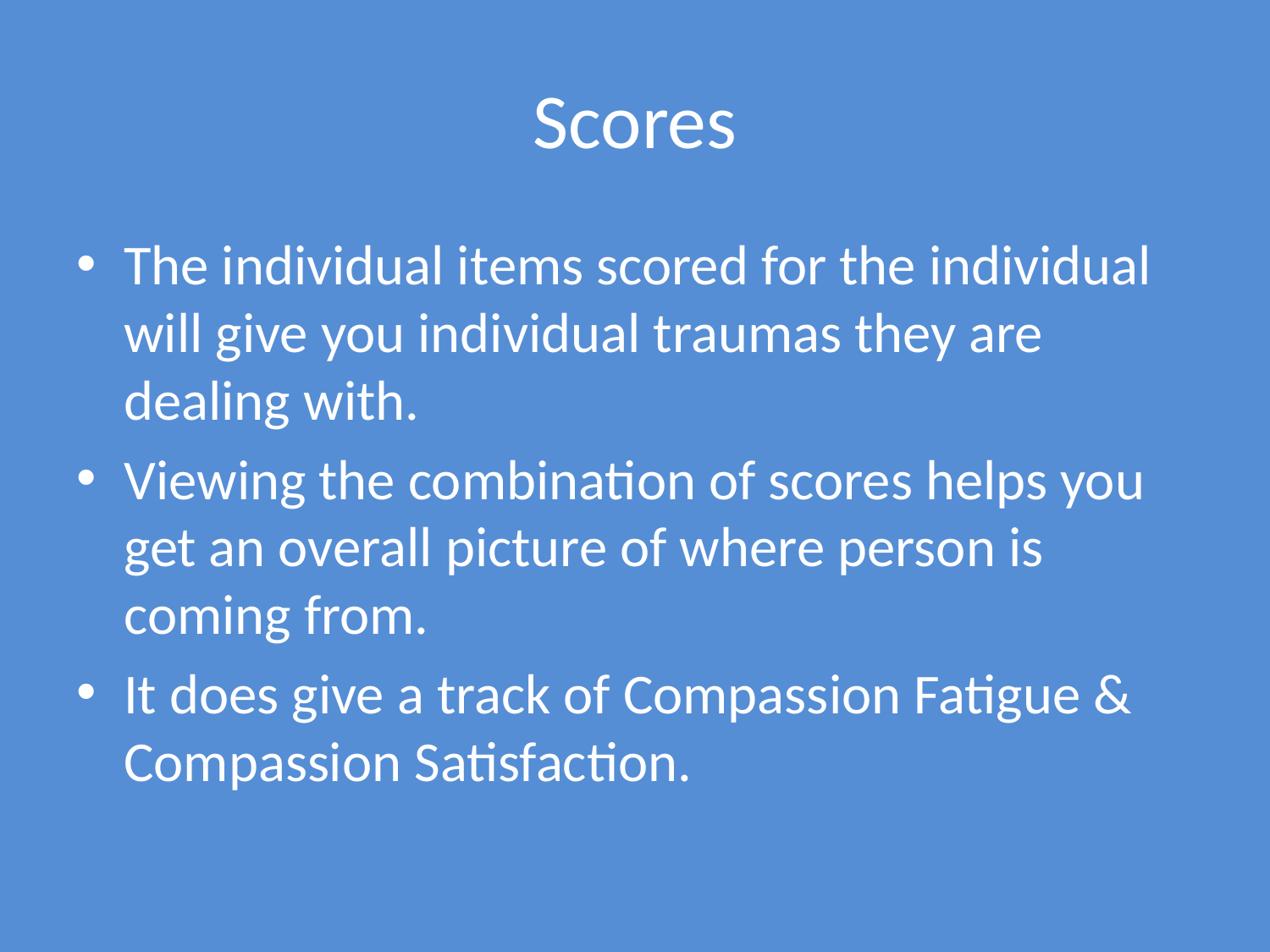

# Scores
The individual items scored for the individual will give you individual traumas they are dealing with.
Viewing the combination of scores helps you get an overall picture of where person is coming from.
It does give a track of Compassion Fatigue & Compassion Satisfaction.